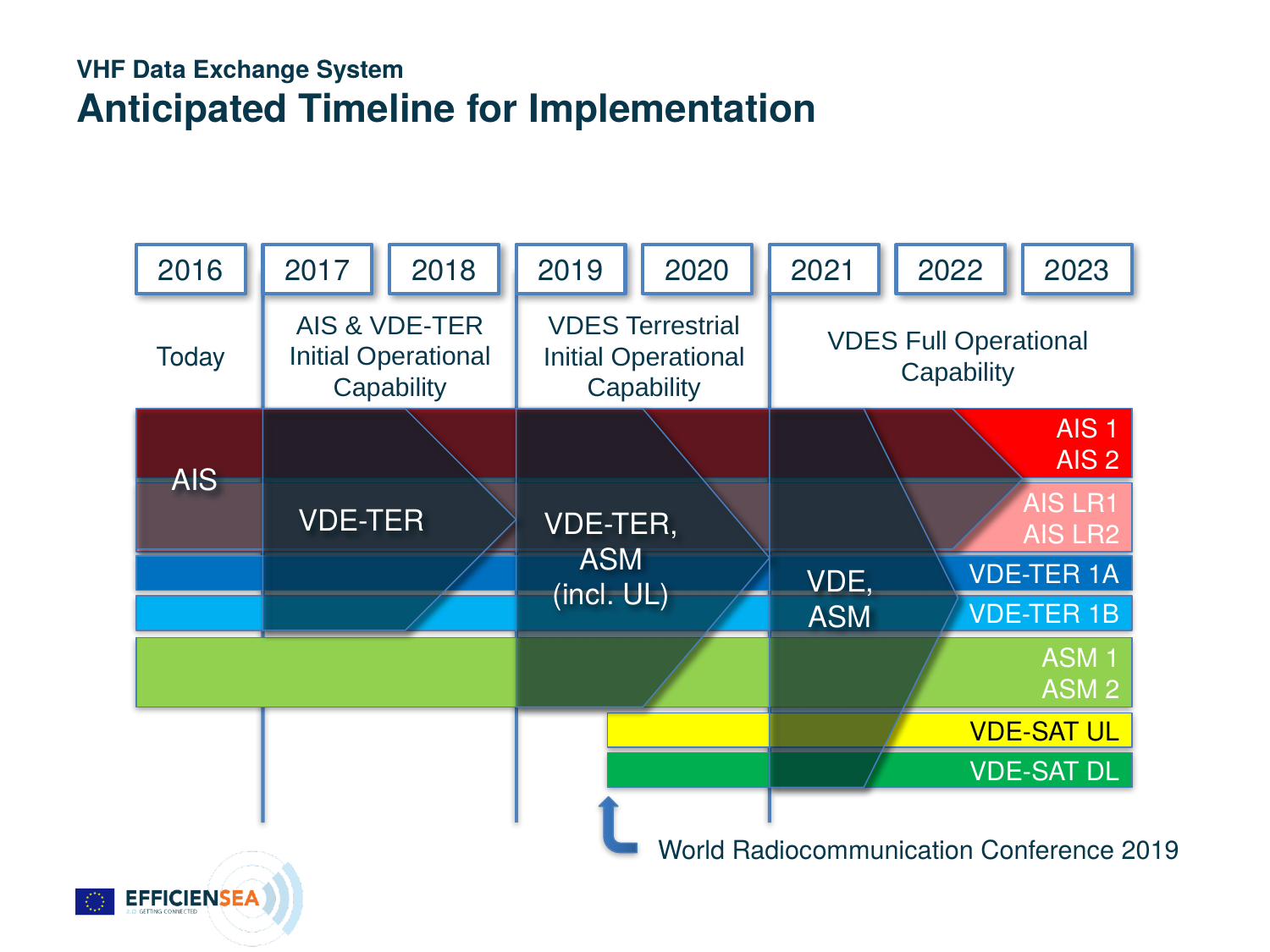

# VHF Data Exchange System Anticipated Timeline for Implementation

2016
2017
2018
2019
2020
2021
2022
2023
AIS & VDE-TER Initial Operational Capability
VDES Terrestrial Initial Operational Capability
VDES Full Operational Capability
Today
AIS 1
AIS 2
VDE, ASM
	AIS
VDE-TER
VDE-TER, ASM
(incl. UL)
AIS LR1
AIS LR2
VDE-TER 1A
VDE-TER 1B
ASM 1
ASM 2
VDE-SAT UL
VDE-SAT DL

World Radiocommunication Conference 2019